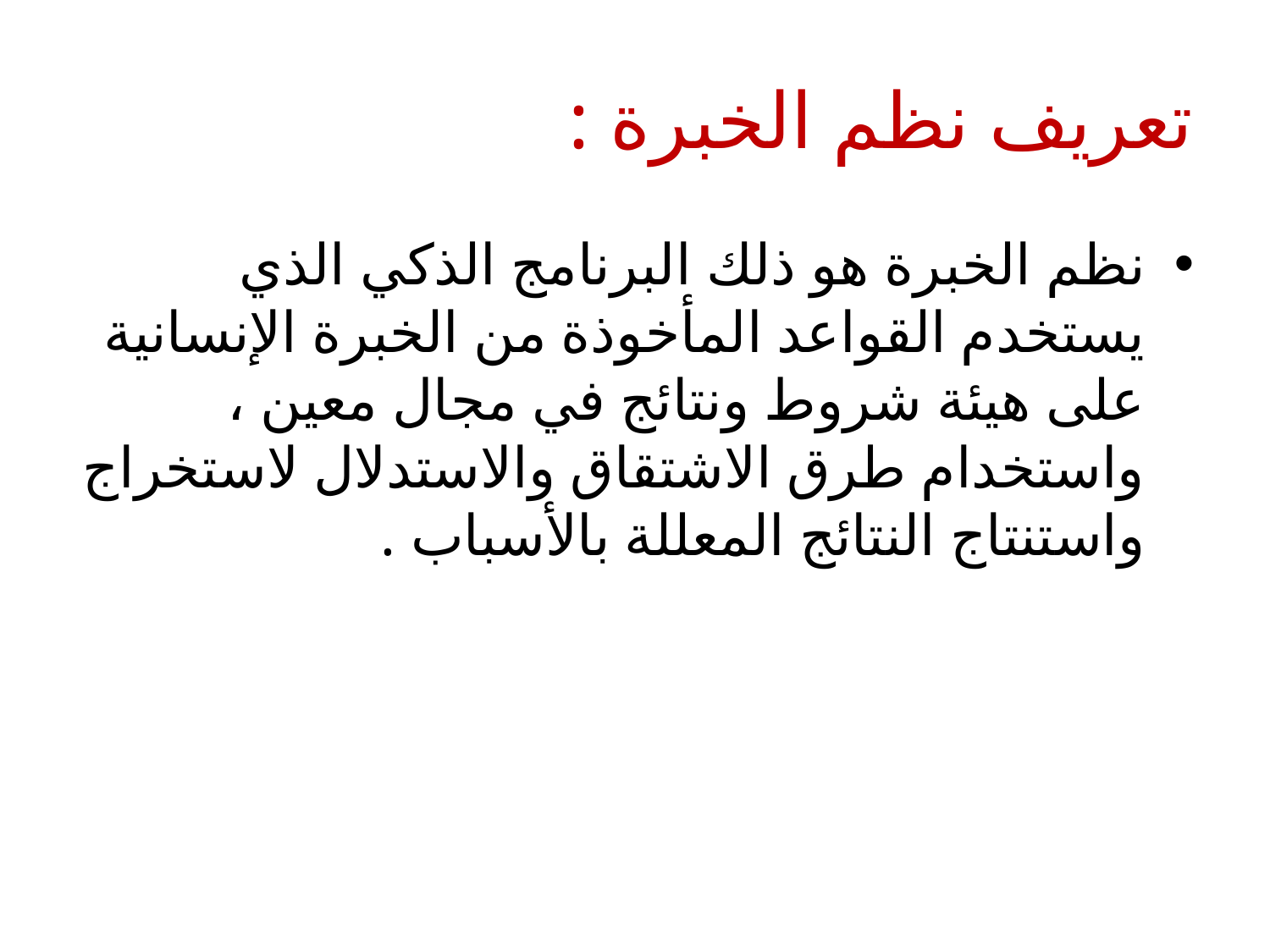

# تعريف نظم الخبرة :
نظم الخبرة هو ذلك البرنامج الذكي الذي يستخدم القواعد المأخوذة من الخبرة الإنسانية على هيئة شروط ونتائج في مجال معين ، واستخدام طرق الاشتقاق والاستدلال لاستخراج واستنتاج النتائج المعللة بالأسباب .